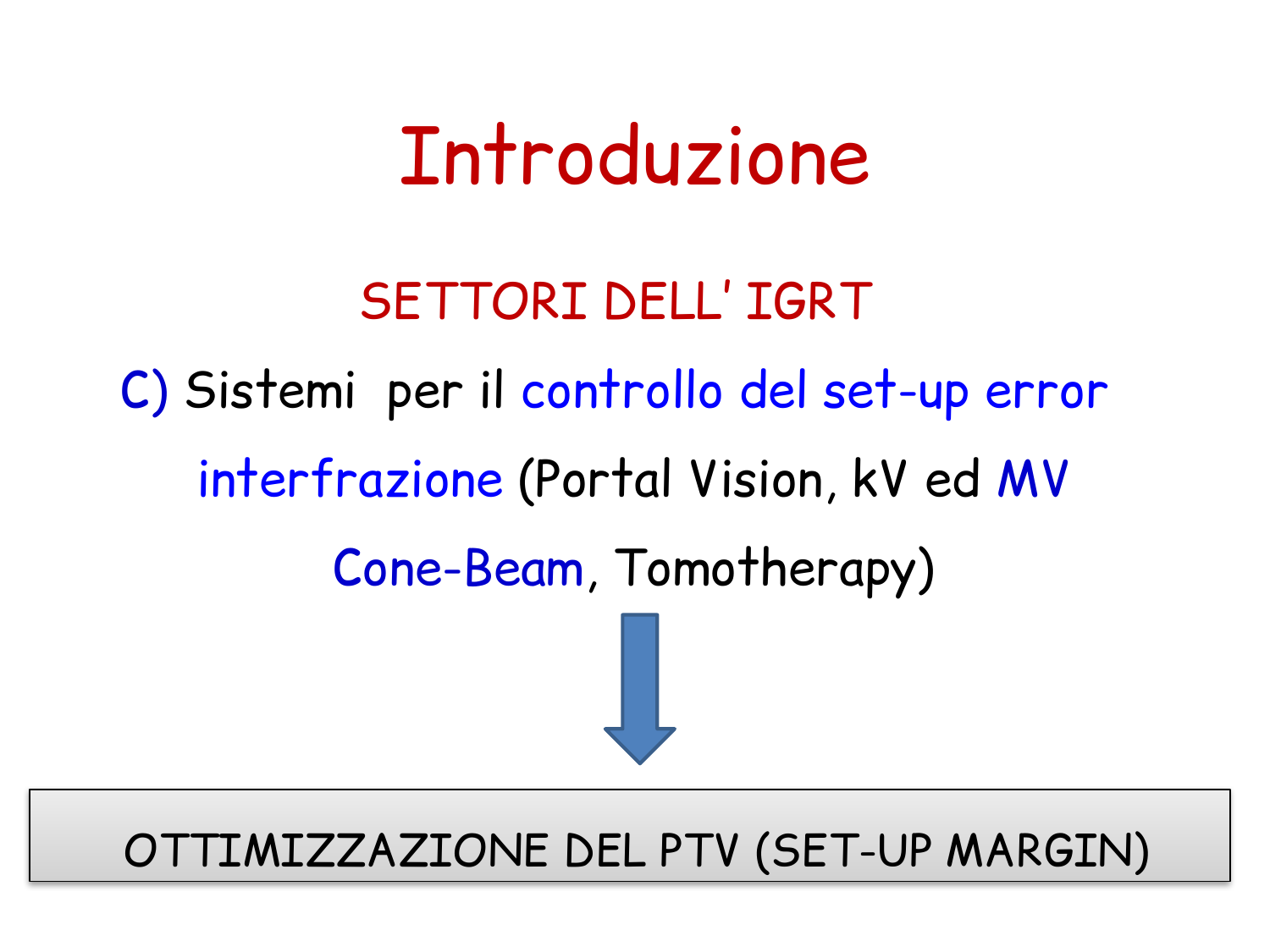

Introduzione
SETTORI DELL’ IGRT
C) Sistemi  per il controllo del set-up error interfrazione (Portal Vision, kV ed MV Cone-Beam, Tomotherapy)

 OTTIMIZZAZIONE DEL PTV (SET-UP MARGIN)